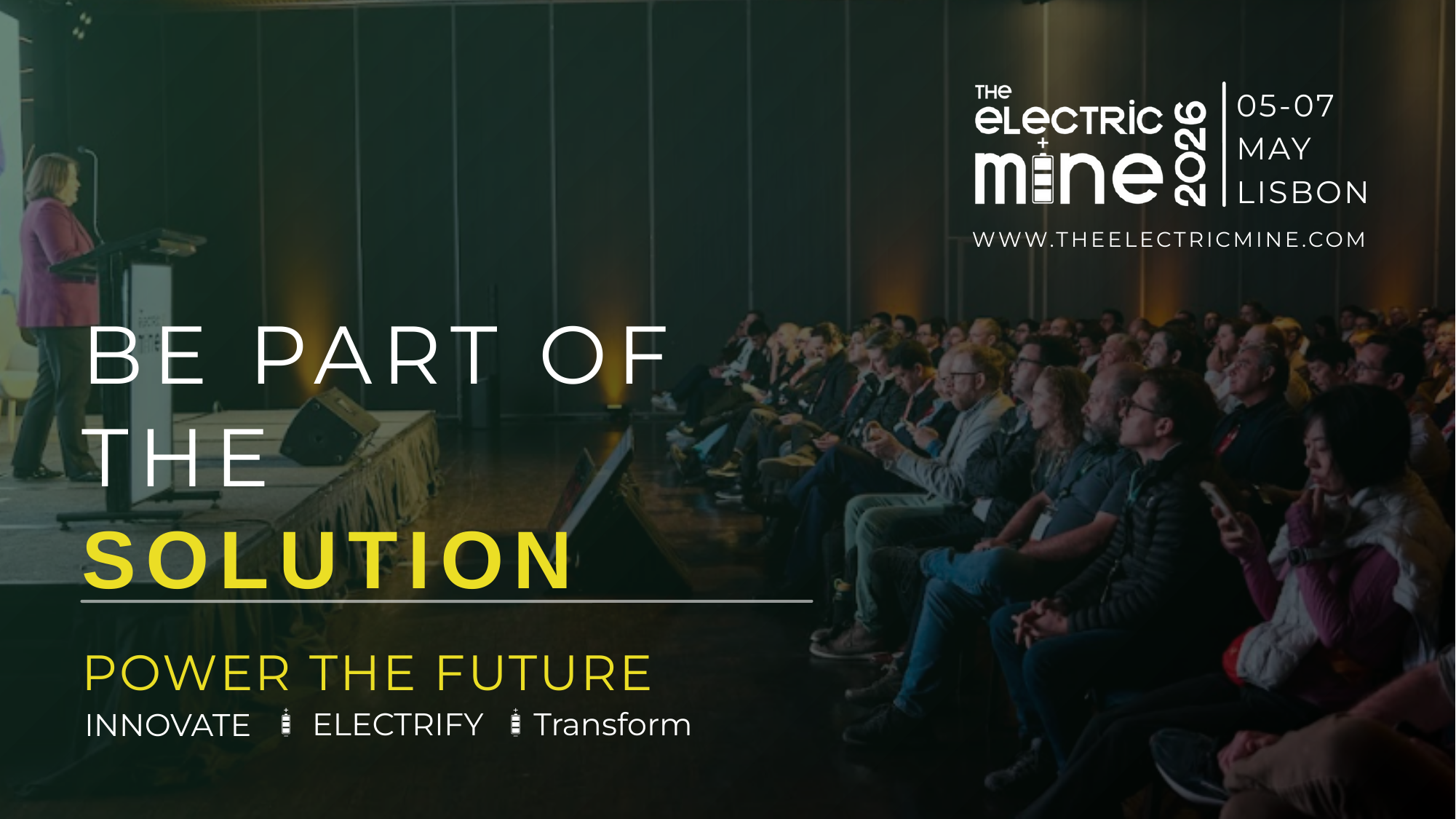

05-07
MAY
LISBON

WWW.THEELECTRICMINE.COM
BE PART OF THE
SOLUTION

POWER THE FUTURE
INNOVATE
 ELECTRIFY
Transform